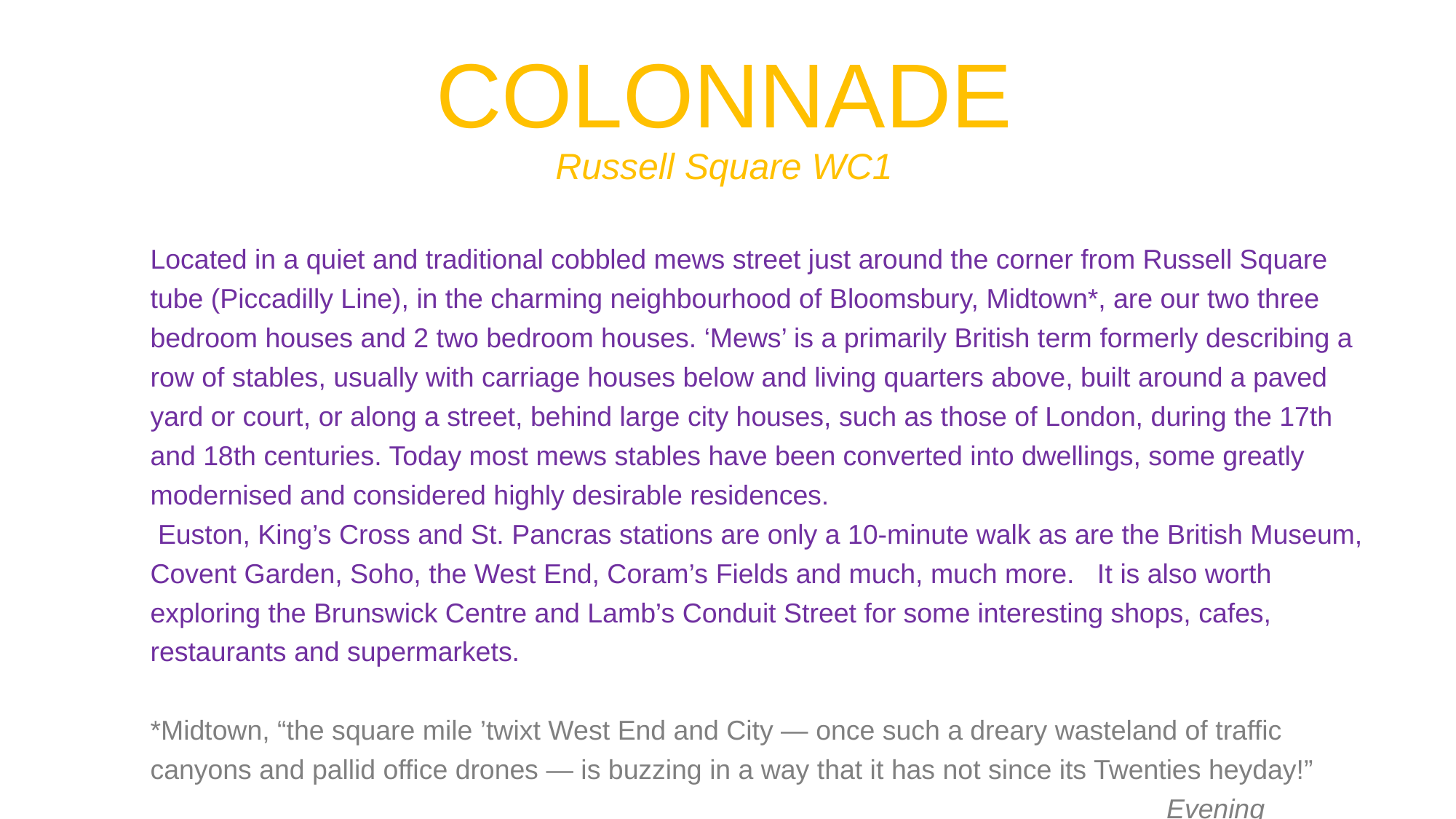

# COLONNADE Russell Square WC1
Located in a quiet and traditional cobbled mews street just around the corner from Russell Square tube (Piccadilly Line), in the charming neighbourhood of Bloomsbury, Midtown*, are our two three bedroom houses and 2 two bedroom houses. ‘Mews’ is a primarily British term formerly describing a row of stables, usually with carriage houses below and living quarters above, built around a paved yard or court, or along a street, behind large city houses, such as those of London, during the 17th and 18th centuries. Today most mews stables have been converted into dwellings, some greatly modernised and considered highly desirable residences.
 Euston, King’s Cross and St. Pancras stations are only a 10-minute walk as are the British Museum, Covent Garden, Soho, the West End, Coram’s Fields and much, much more.   It is also worth exploring the Brunswick Centre and Lamb’s Conduit Street for some interesting shops, cafes, restaurants and supermarkets.

*Midtown, “the square mile ’twixt West End and City — once such a dreary wasteland of traffic canyons and pallid office drones — is buzzing in a way that it has not since its Twenties heyday!”
                                                                                                                                     Evening Standard